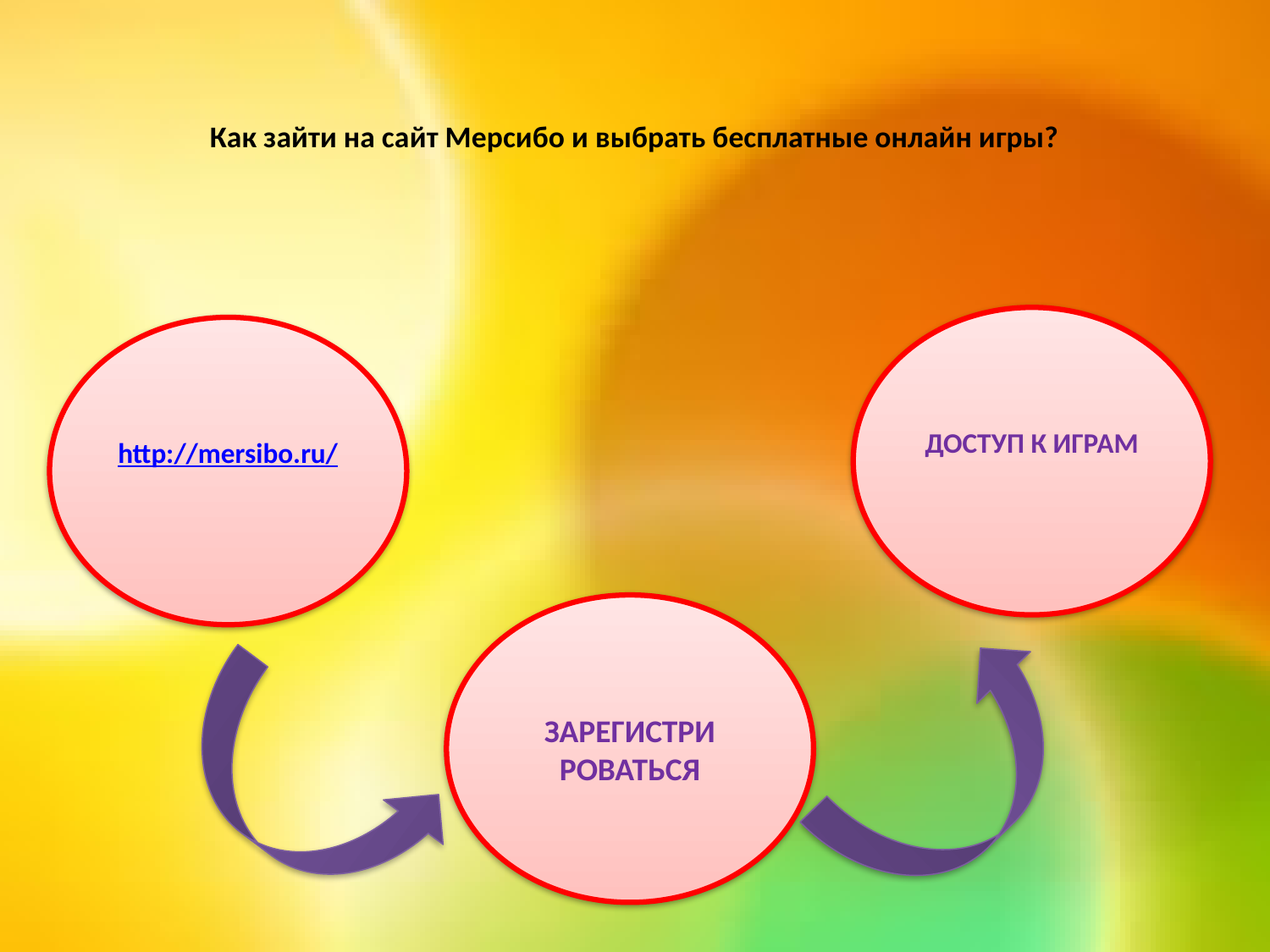

# Как зайти на сайт Мерсибо и выбрать бесплатные онлайн игры?

ДОСТУП К ИГРАМ

http://mersibo.ru/

ЗАРЕГИСТРИ
РОВАТЬСЯ